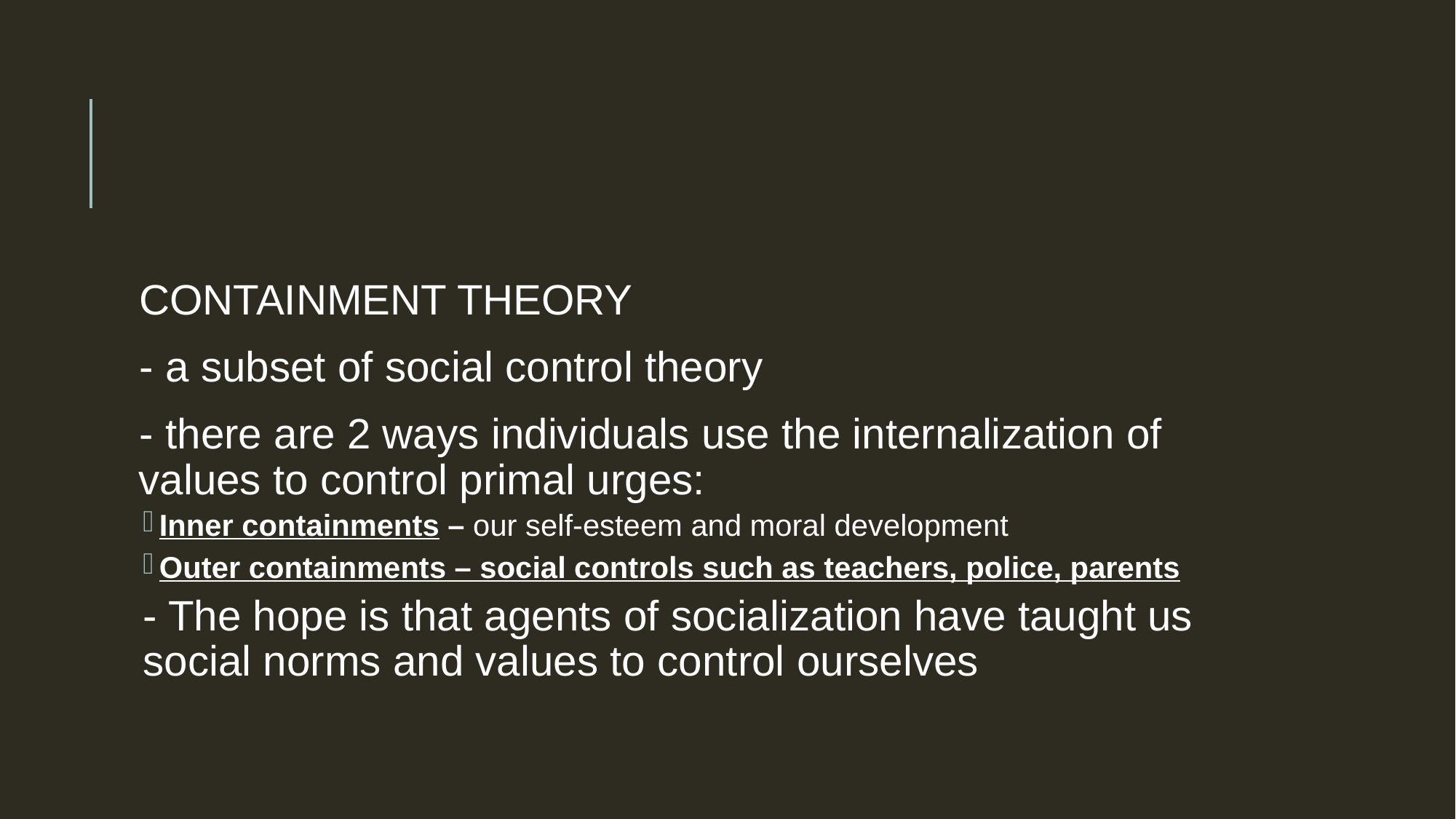

#
CONTAINMENT THEORY
- a subset of social control theory
- there are 2 ways individuals use the internalization of values to control primal urges:
Inner containments – our self-esteem and moral development
Outer containments – social controls such as teachers, police, parents
- The hope is that agents of socialization have taught us social norms and values to control ourselves